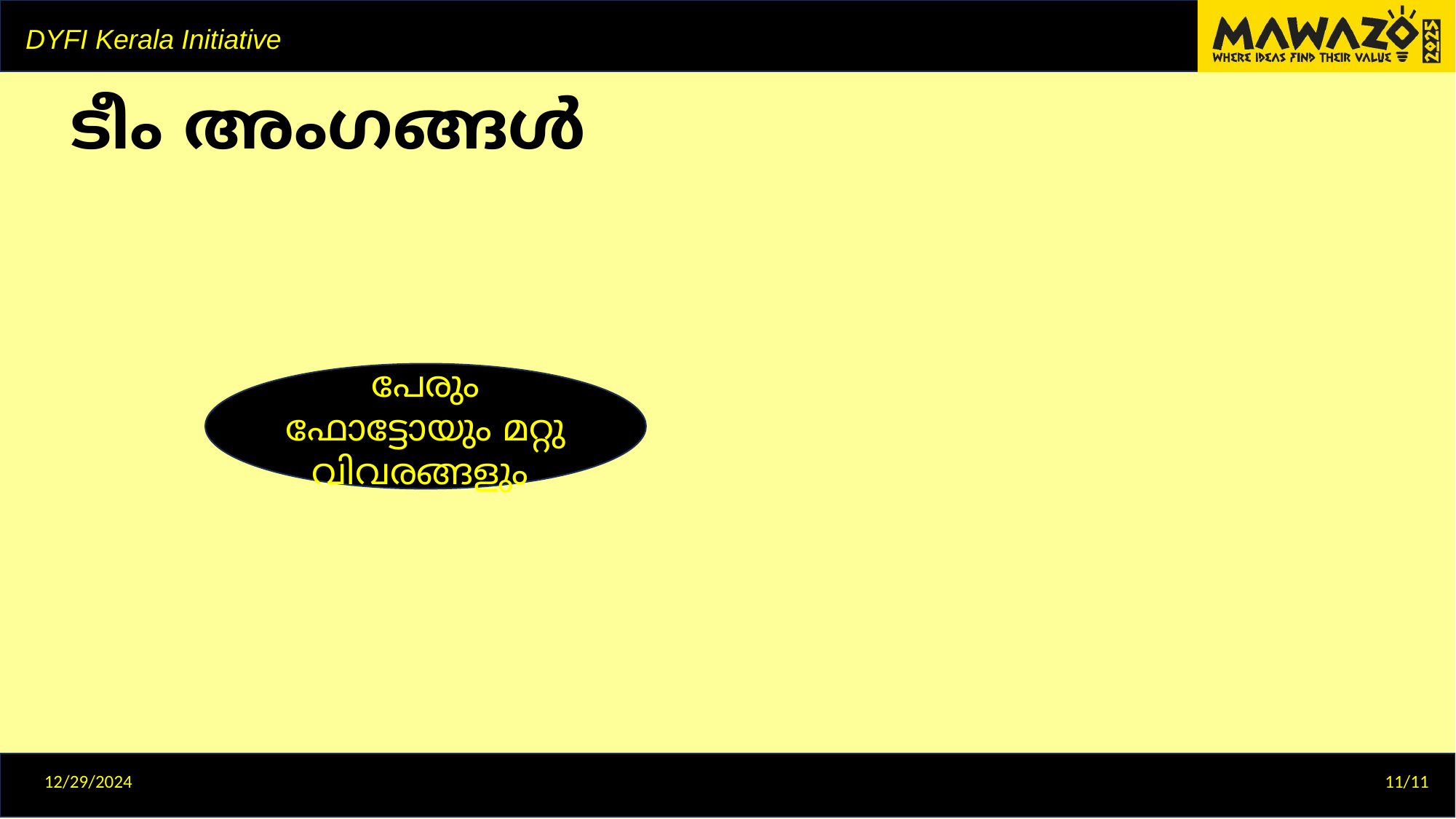

# ടീം അംഗങ്ങൾ
പേരും ഫോട്ടോയും മറ്റു വിവരങ്ങളും
12/29/2024
11/11